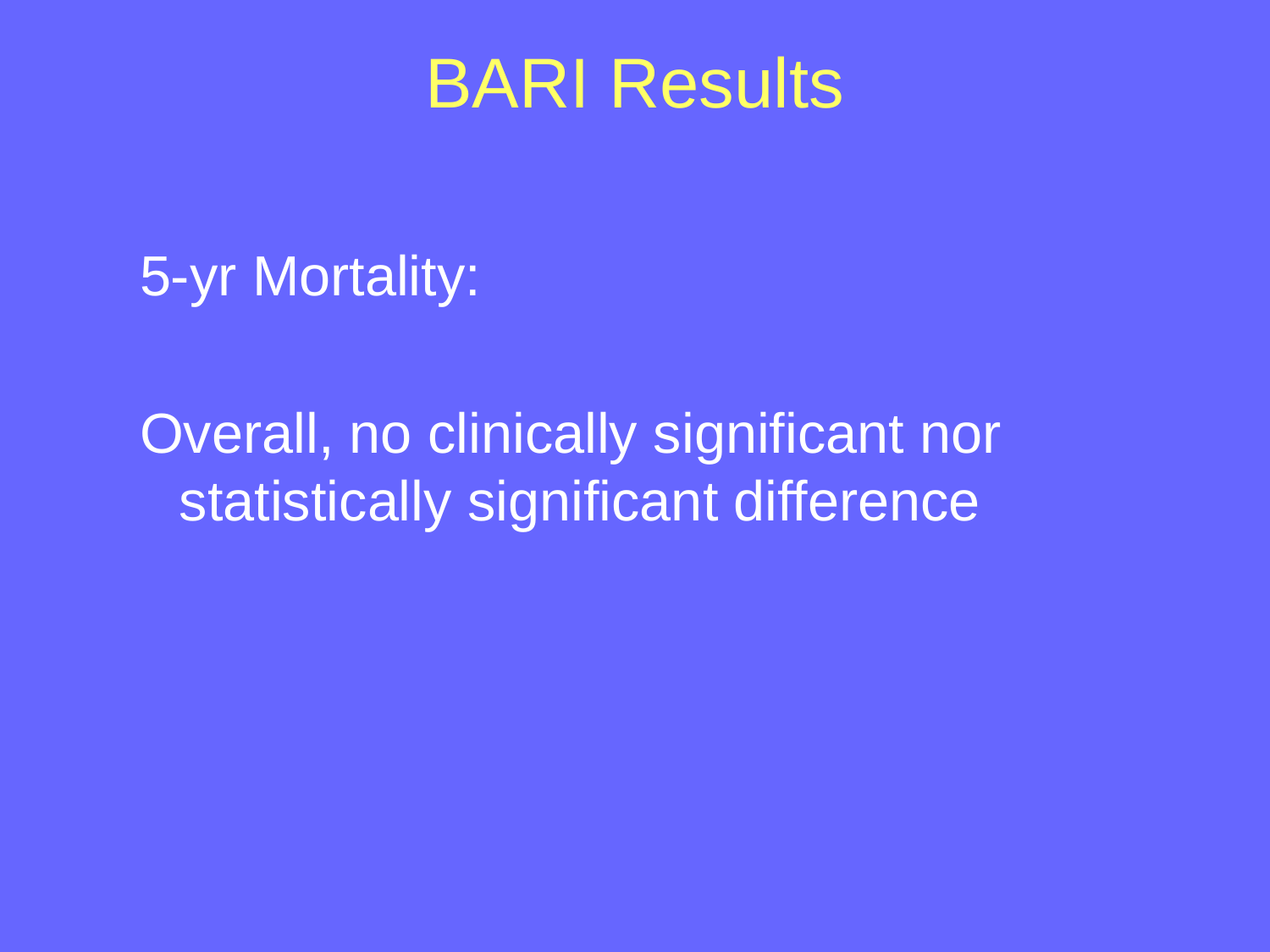

# BARI Results
5-yr Mortality:

Overall, no clinically significant nor statistically significant difference